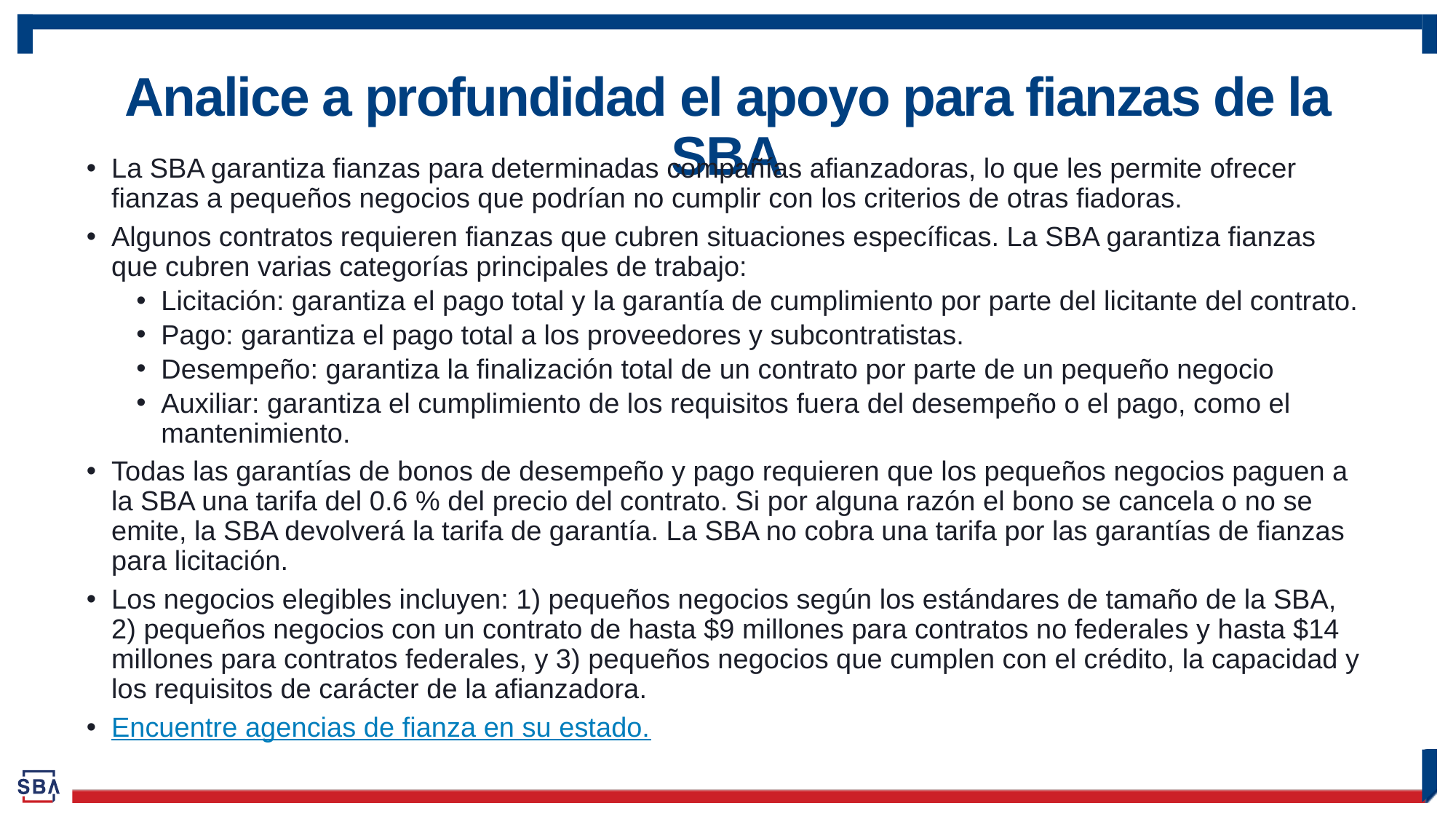

# Analice a profundidad el apoyo para fianzas de la SBA
La SBA garantiza fianzas para determinadas compañías afianzadoras, lo que les permite ofrecer fianzas a pequeños negocios que podrían no cumplir con los criterios de otras fiadoras.
Algunos contratos requieren fianzas que cubren situaciones específicas. La SBA garantiza fianzas que cubren varias categorías principales de trabajo:
Licitación: garantiza el pago total y la garantía de cumplimiento por parte del licitante del contrato.
Pago: garantiza el pago total a los proveedores y subcontratistas.
Desempeño: garantiza la finalización total de un contrato por parte de un pequeño negocio
Auxiliar: garantiza el cumplimiento de los requisitos fuera del desempeño o el pago, como el mantenimiento.
Todas las garantías de bonos de desempeño y pago requieren que los pequeños negocios paguen a la SBA una tarifa del 0.6 % del precio del contrato. Si por alguna razón el bono se cancela o no se emite, la SBA devolverá la tarifa de garantía. La SBA no cobra una tarifa por las garantías de fianzas para licitación.
Los negocios elegibles incluyen: 1) pequeños negocios según los estándares de tamaño de la SBA, 2) pequeños negocios con un contrato de hasta $9 millones para contratos no federales y hasta $14 millones para contratos federales, y 3) pequeños negocios que cumplen con el crédito, la capacidad y los requisitos de carácter de la afianzadora.
Encuentre agencias de fianza en su estado.